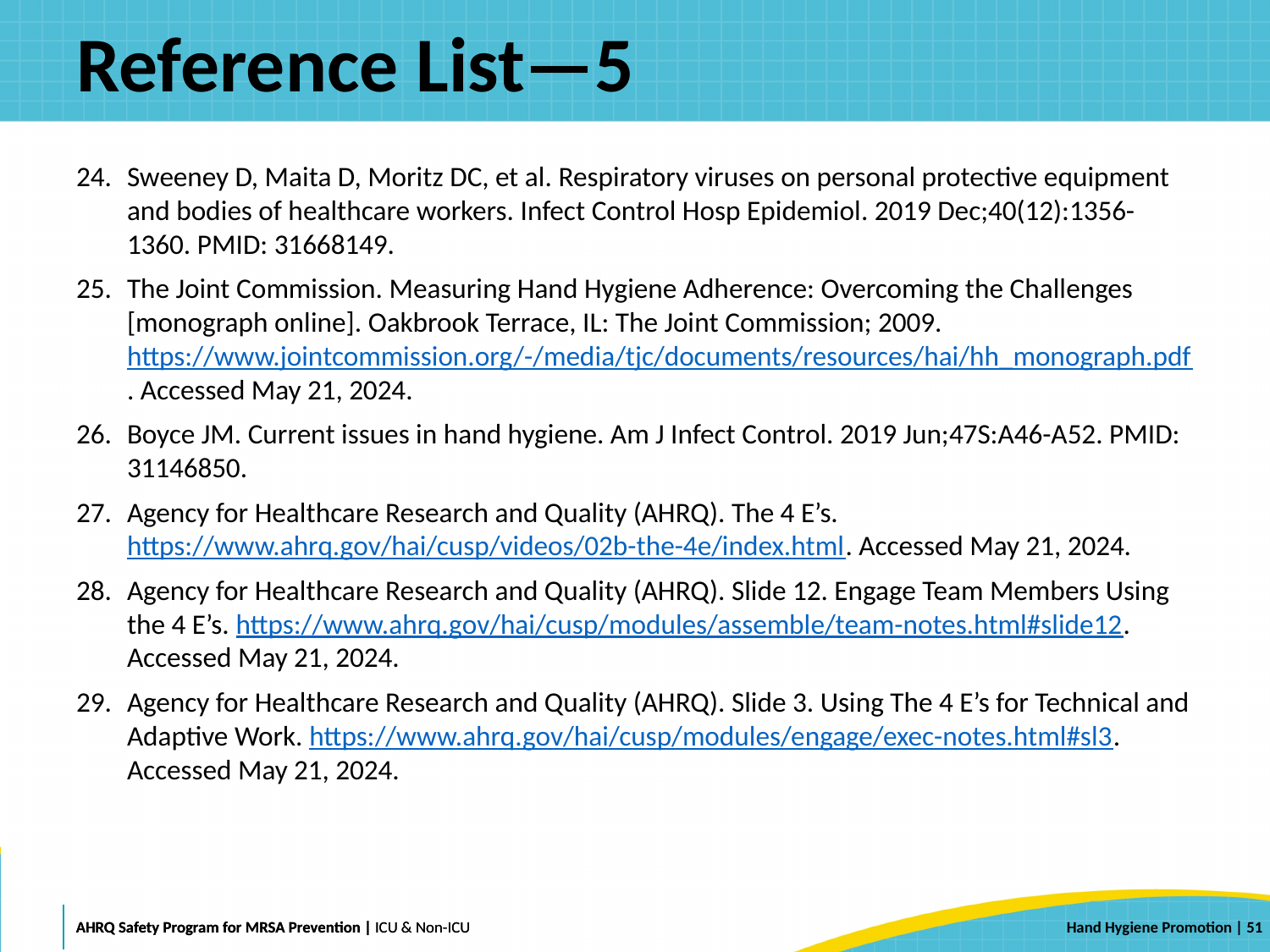

# Reference List—5
Sweeney D, Maita D, Moritz DC, et al. Respiratory viruses on personal protective equipment and bodies of healthcare workers. Infect Control Hosp Epidemiol. 2019 Dec;40(12):1356-1360. PMID: 31668149.
The Joint Commission. Measuring Hand Hygiene Adherence: Overcoming the Challenges [monograph online]. Oakbrook Terrace, IL: The Joint Commission; 2009. https://www.jointcommission.org/-/media/tjc/documents/resources/hai/hh_monograph.pdf. Accessed May 21, 2024.
Boyce JM. Current issues in hand hygiene. Am J Infect Control. 2019 Jun;47S:A46-A52. PMID: 31146850.
Agency for Healthcare Research and Quality (AHRQ). The 4 E’s. https://www.ahrq.gov/hai/cusp/videos/02b-the-4e/index.html. Accessed May 21, 2024.
Agency for Healthcare Research and Quality (AHRQ). Slide 12. Engage Team Members Using the 4 E’s. https://www.ahrq.gov/hai/cusp/modules/assemble/team-notes.html#slide12. Accessed May 21, 2024.
Agency for Healthcare Research and Quality (AHRQ). Slide 3. Using The 4 E’s for Technical and Adaptive Work. https://www.ahrq.gov/hai/cusp/modules/engage/exec-notes.html#sl3. Accessed May 21, 2024.

 | 51